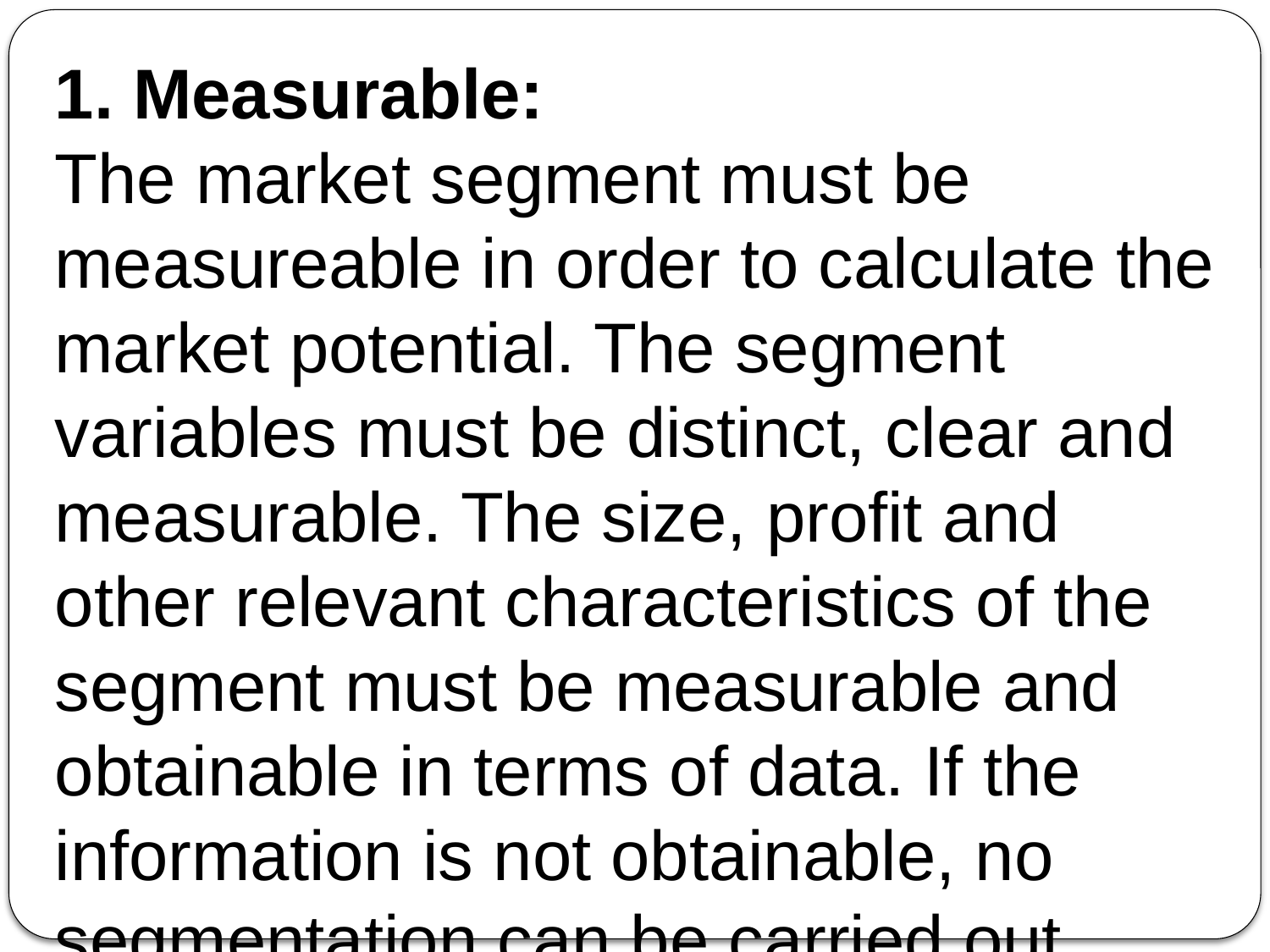

1. Measurable:
The market segment must be measureable in order to calculate the market potential. The segment variables must be distinct, clear and measurable. The size, profit and other relevant characteristics of the segment must be measurable and obtainable in terms of data. If the information is not obtainable, no segmentation can be carried out